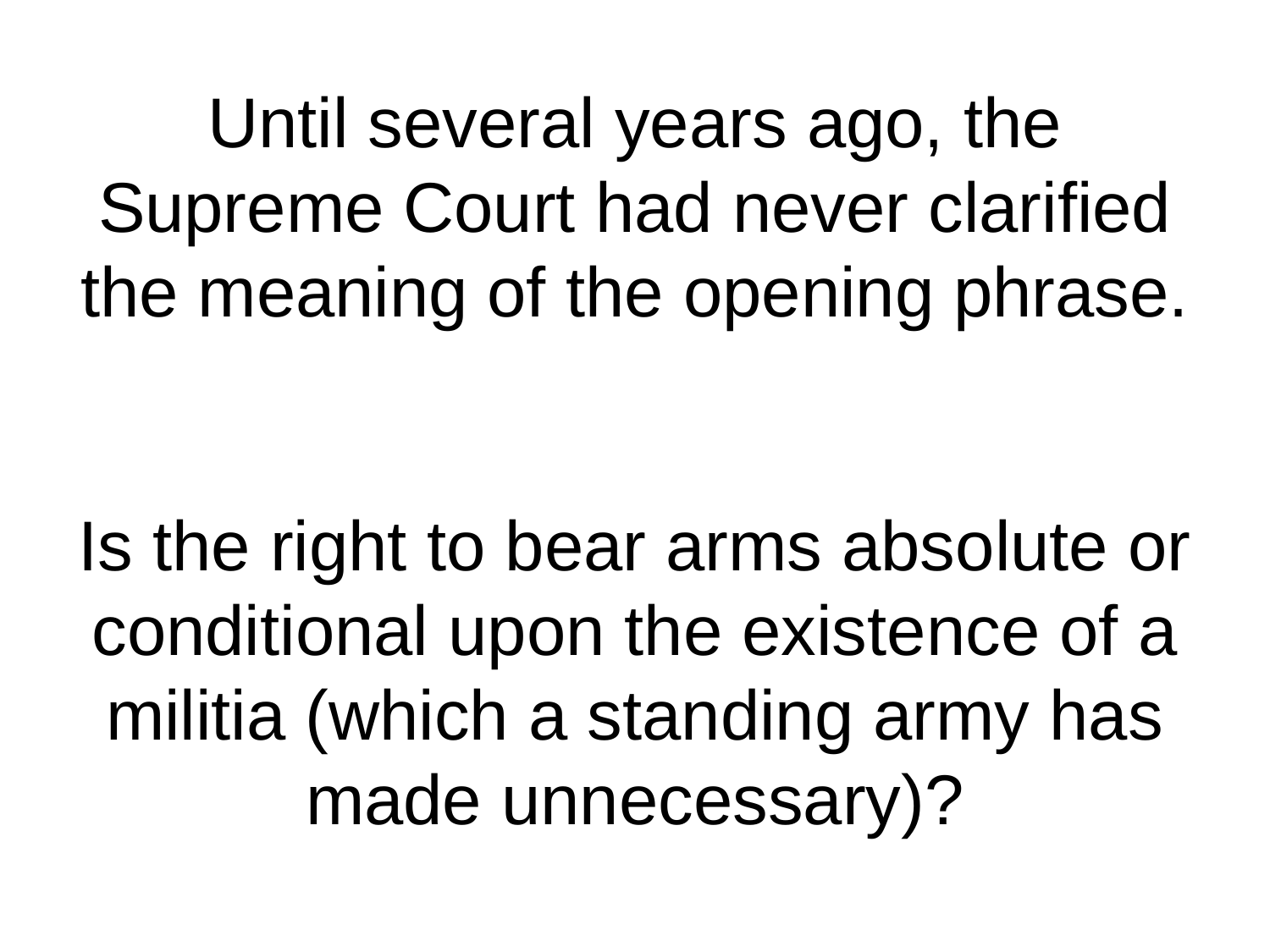

# Until several years ago, the Supreme Court had never clarified the meaning of the opening phrase. Is the right to bear arms absolute or conditional upon the existence of a militia (which a standing army has made unnecessary)?